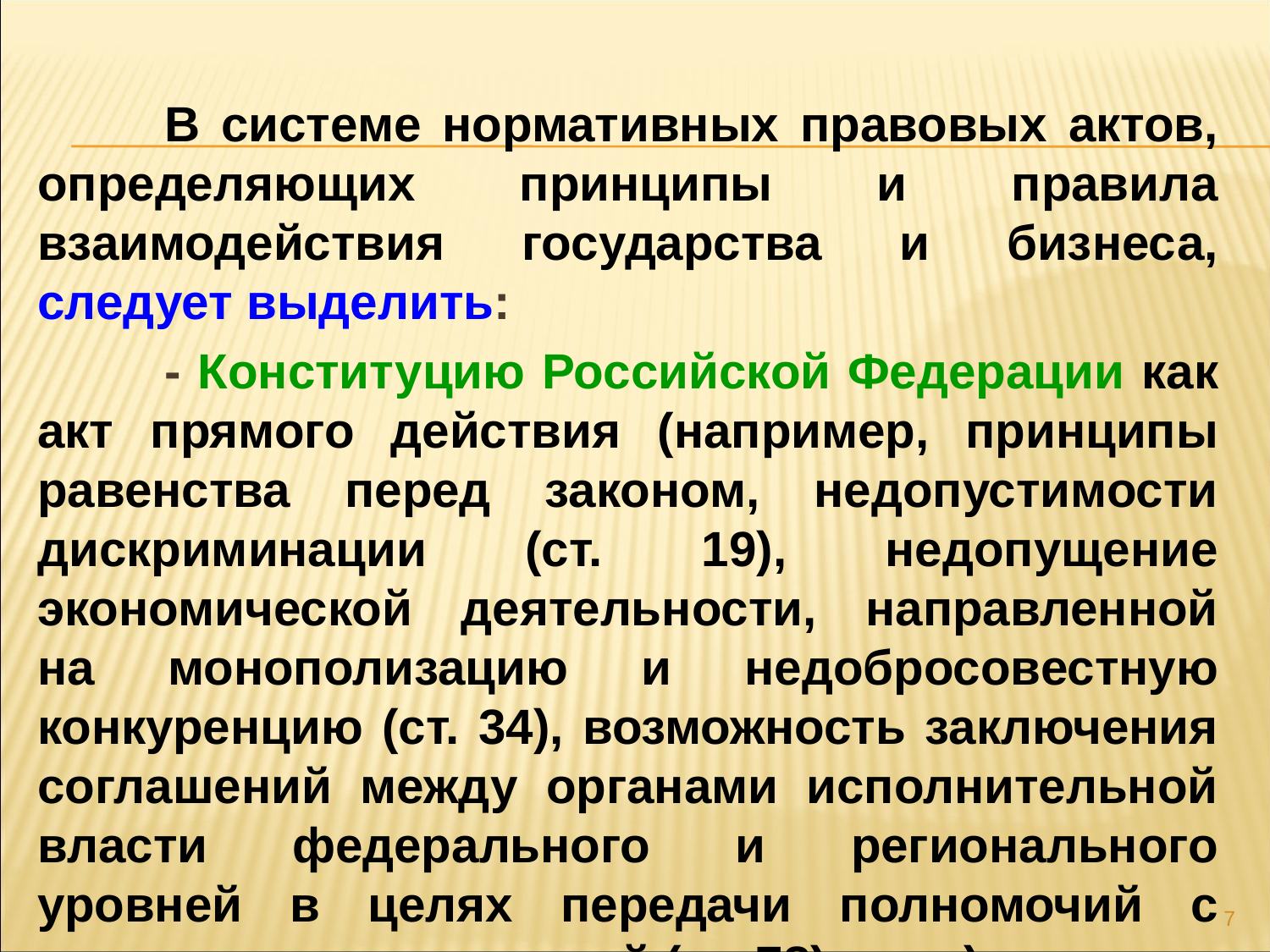

В системе нормативных правовых актов, определяющих принципы и правила взаимодействия государства и бизнеса, следует выделить:
	- Конституцию Российской Федерации как акт прямого действия (например, принципы равенства перед законом, недопустимости дискриминации (ст. 19), недопущение экономической деятельности, направленной на монополизацию и недобросовестную конкуренцию (ст. 34), возможность заключения соглашений между органами исполнительной власти федерального и регионального уровней в целях передачи полномочий с одного уровня на другой (ст. 78) и т.д.);
7